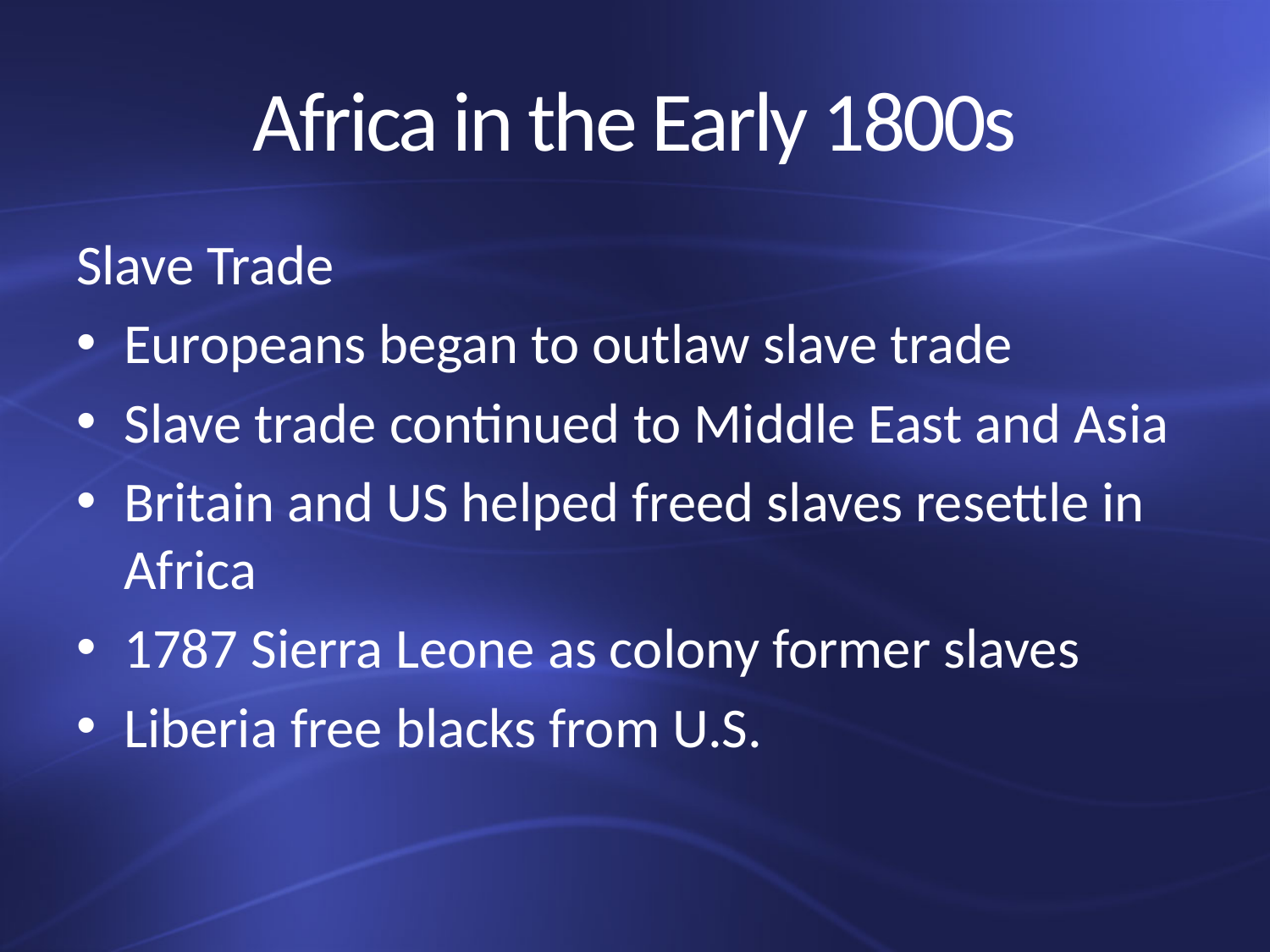

# Africa in the Early 1800s
Slave Trade
Europeans began to outlaw slave trade
Slave trade continued to Middle East and Asia
Britain and US helped freed slaves resettle in Africa
1787 Sierra Leone as colony former slaves
Liberia free blacks from U.S.